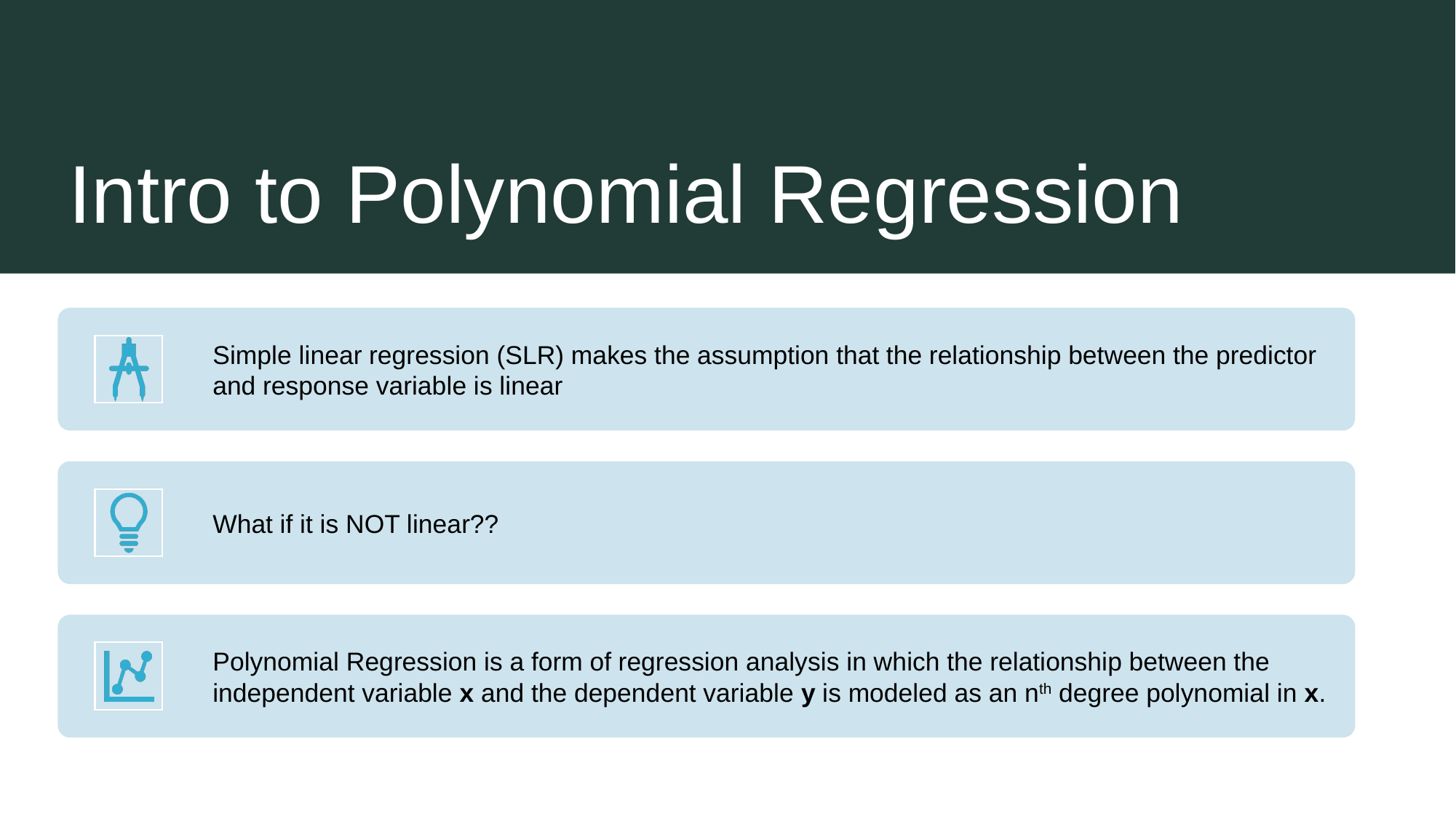

# Intro to Polynomial Regression
Simple linear regression (SLR) makes the assumption that the relationship between the predictor and response variable is linear
What if it is NOT linear??
Polynomial Regression is a form of regression analysis in which the relationship between the independent variable x and the dependent variable y is modeled as an nth degree polynomial in x.